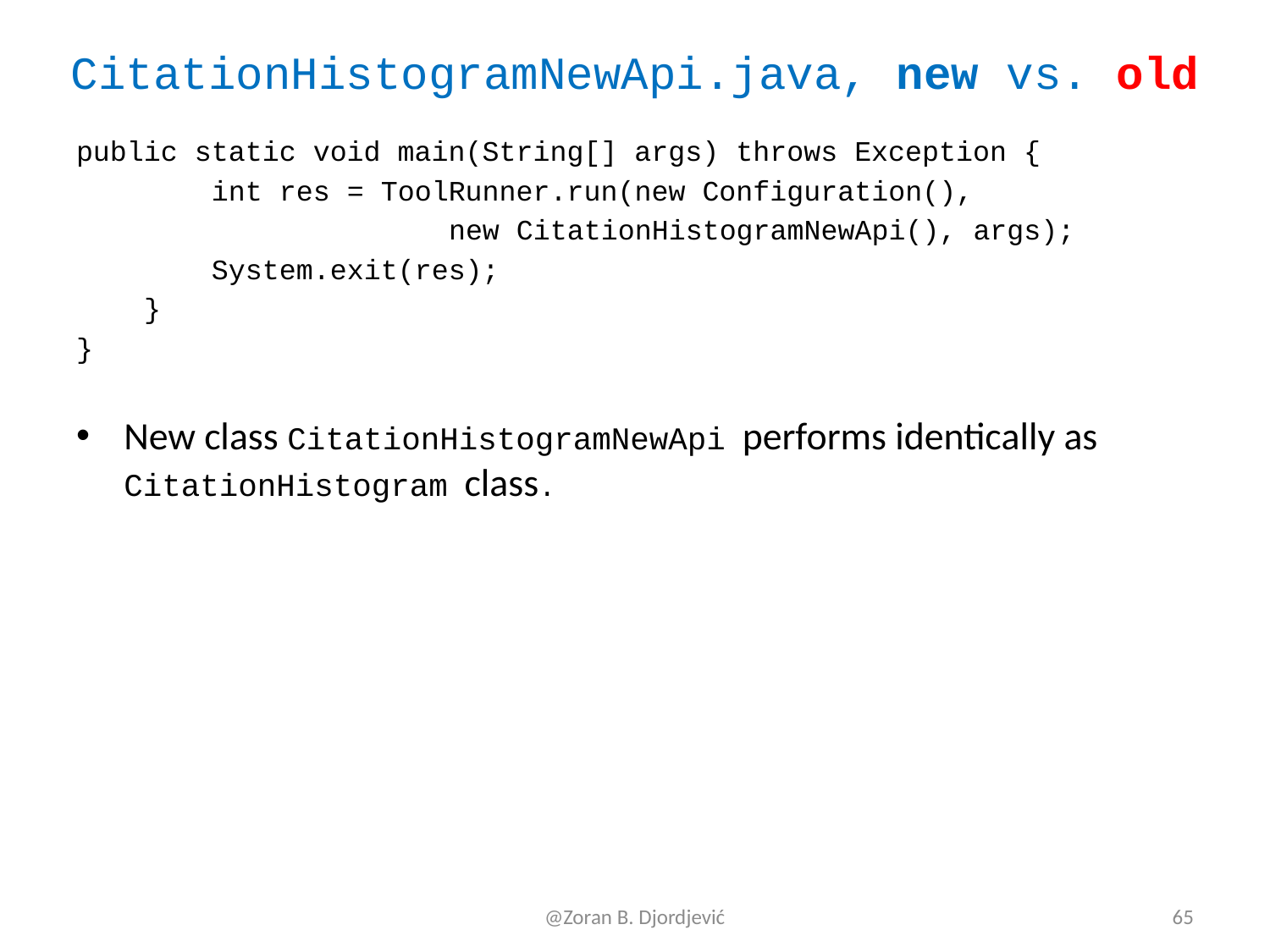

# CitationHistogramNewApi.java, new vs. old
public static void main(String[] args) throws Exception {
        int res = ToolRunner.run(new Configuration(),
                      new CitationHistogramNewApi(), args);
        System.exit(res);
    }
}

New class CitationHistogramNewApi performs identically as CitationHistogram class.

@Zoran B. Djordjević
65